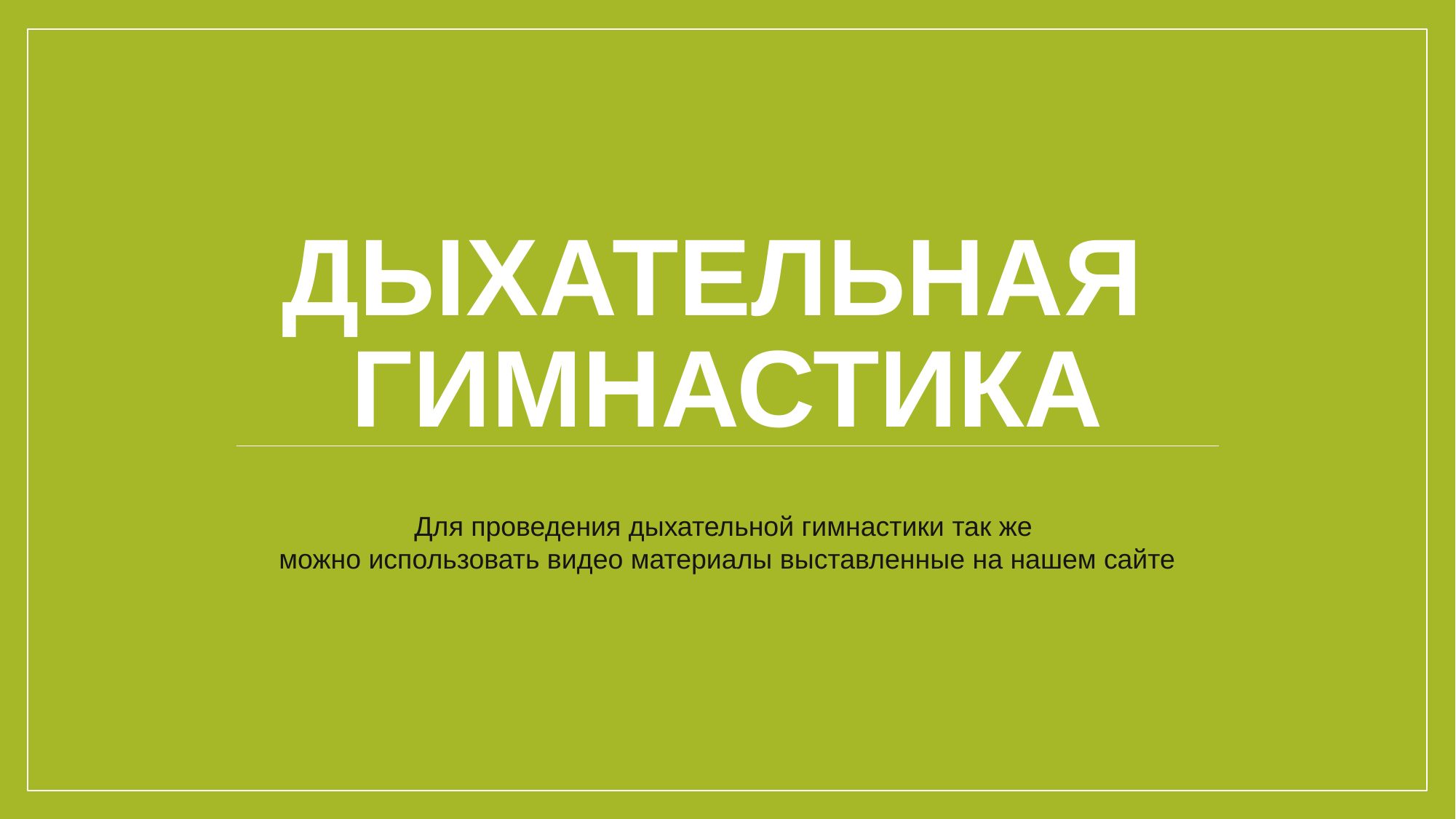

# Дыхательная  гимнастика
Для проведения дыхательной гимнастики так же
можно использовать видео материалы выставленные на нашем сайте